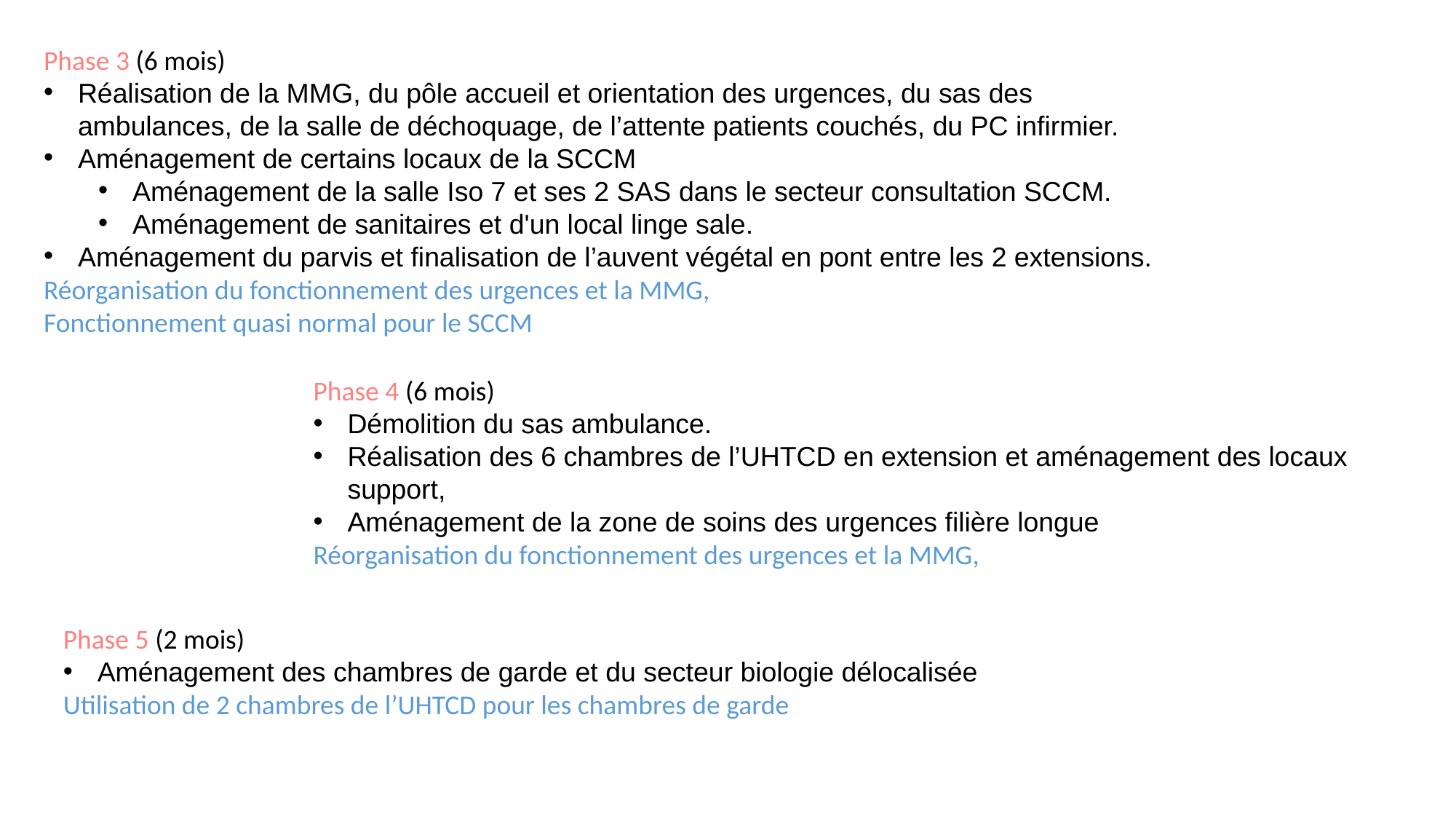

Phase 3 (6 mois)
Réalisation de la MMG, du pôle accueil et orientation des urgences, du sas des ambulances, de la salle de déchoquage, de l’attente patients couchés, du PC infirmier.
Aménagement de certains locaux de la SCCM
Aménagement de la salle Iso 7 et ses 2 SAS dans le secteur consultation SCCM.
Aménagement de sanitaires et d'un local linge sale.
Aménagement du parvis et finalisation de l’auvent végétal en pont entre les 2 extensions.
Réorganisation du fonctionnement des urgences et la MMG,
Fonctionnement quasi normal pour le SCCM

Phase 4 (6 mois)
Démolition du sas ambulance.
Réalisation des 6 chambres de l’UHTCD en extension et aménagement des locaux support,
Aménagement de la zone de soins des urgences filière longue
Réorganisation du fonctionnement des urgences et la MMG,
Phase 5 (2 mois)
Aménagement des chambres de garde et du secteur biologie délocalisée
Utilisation de 2 chambres de l’UHTCD pour les chambres de garde